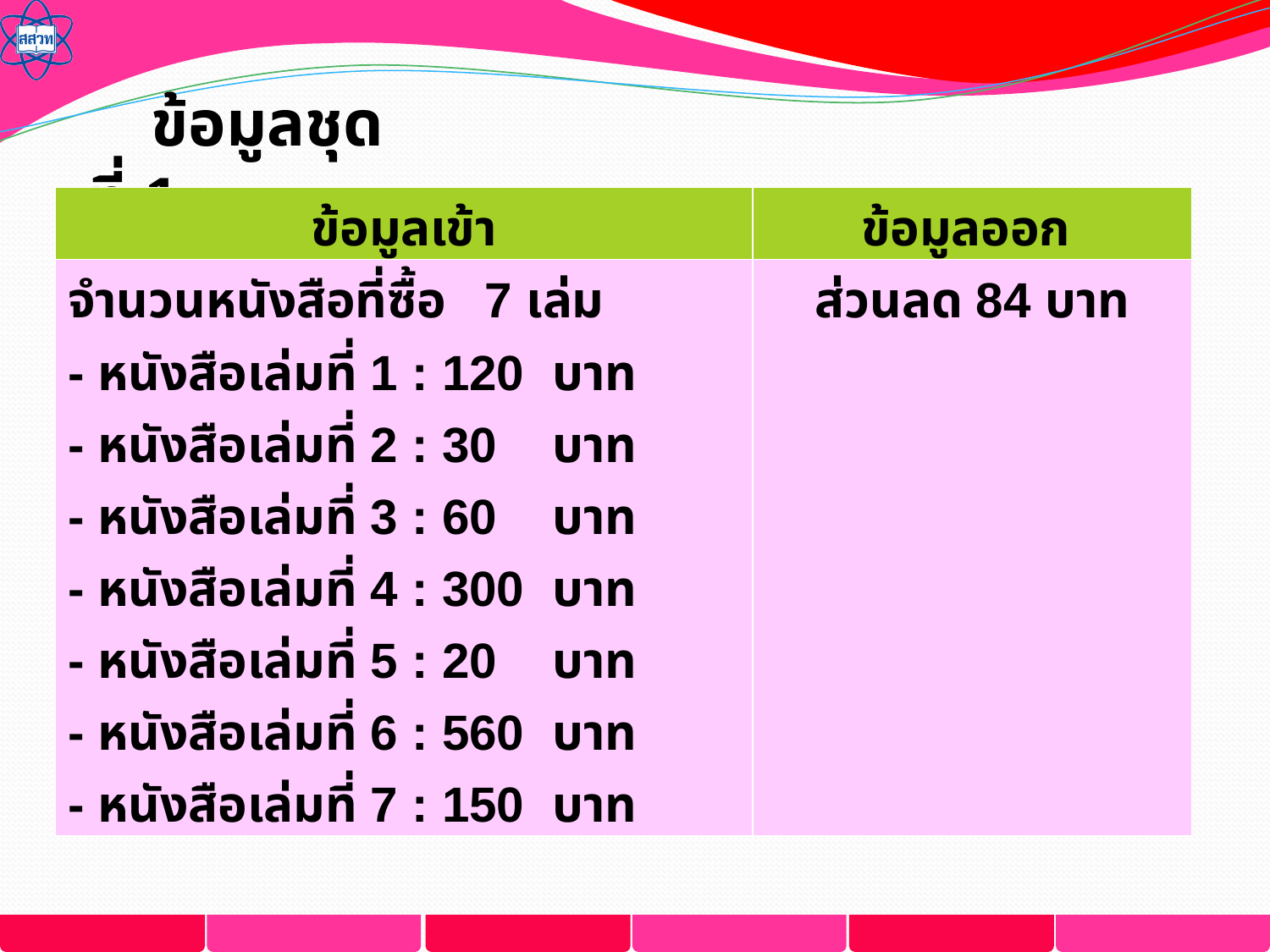

ข้อมูลชุดที่ 1
| ข้อมูลเข้า | ข้อมูลออก |
| --- | --- |
| จำนวนหนังสือที่ซื้อ   7 เล่ม | ส่วนลด 84 บาท |
| - หนังสือเล่มที่ 1 : 120  บาท |  |
| - หนังสือเล่มที่ 2 : 30    บาท |  |
| - หนังสือเล่มที่ 3 : 60    บาท |  |
| - หนังสือเล่มที่ 4 : 300  บาท |  |
| - หนังสือเล่มที่ 5 : 20    บาท |  |
| - หนังสือเล่มที่ 6 : 560  บาท |  |
| - หนังสือเล่มที่ 7 : 150  บาท |  |